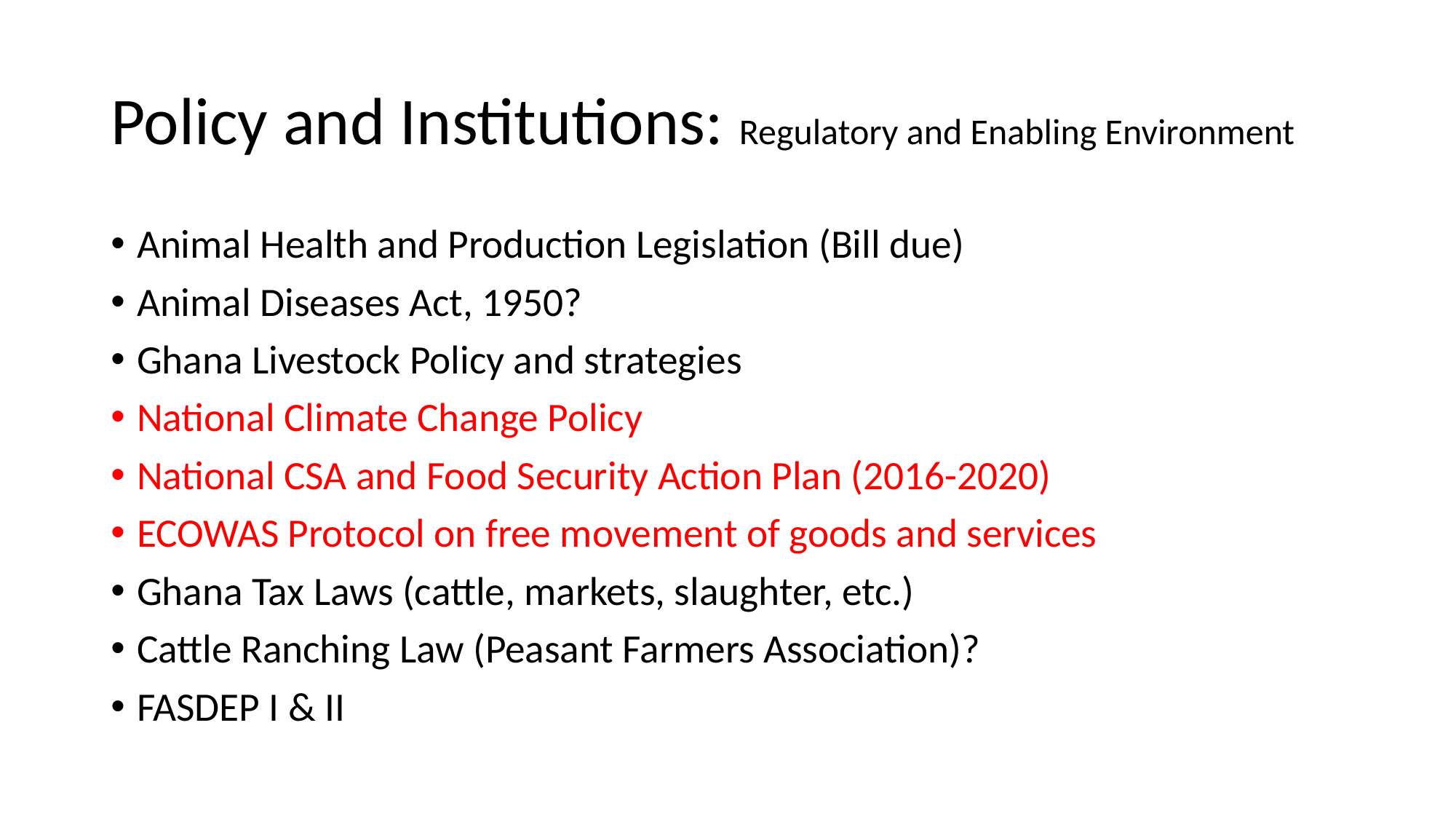

# Policy and Institutions: Regulatory and Enabling Environment
Animal Health and Production Legislation (Bill due)
Animal Diseases Act, 1950?
Ghana Livestock Policy and strategies
National Climate Change Policy
National CSA and Food Security Action Plan (2016-2020)
ECOWAS Protocol on free movement of goods and services
Ghana Tax Laws (cattle, markets, slaughter, etc.)
Cattle Ranching Law (Peasant Farmers Association)?
FASDEP I & II